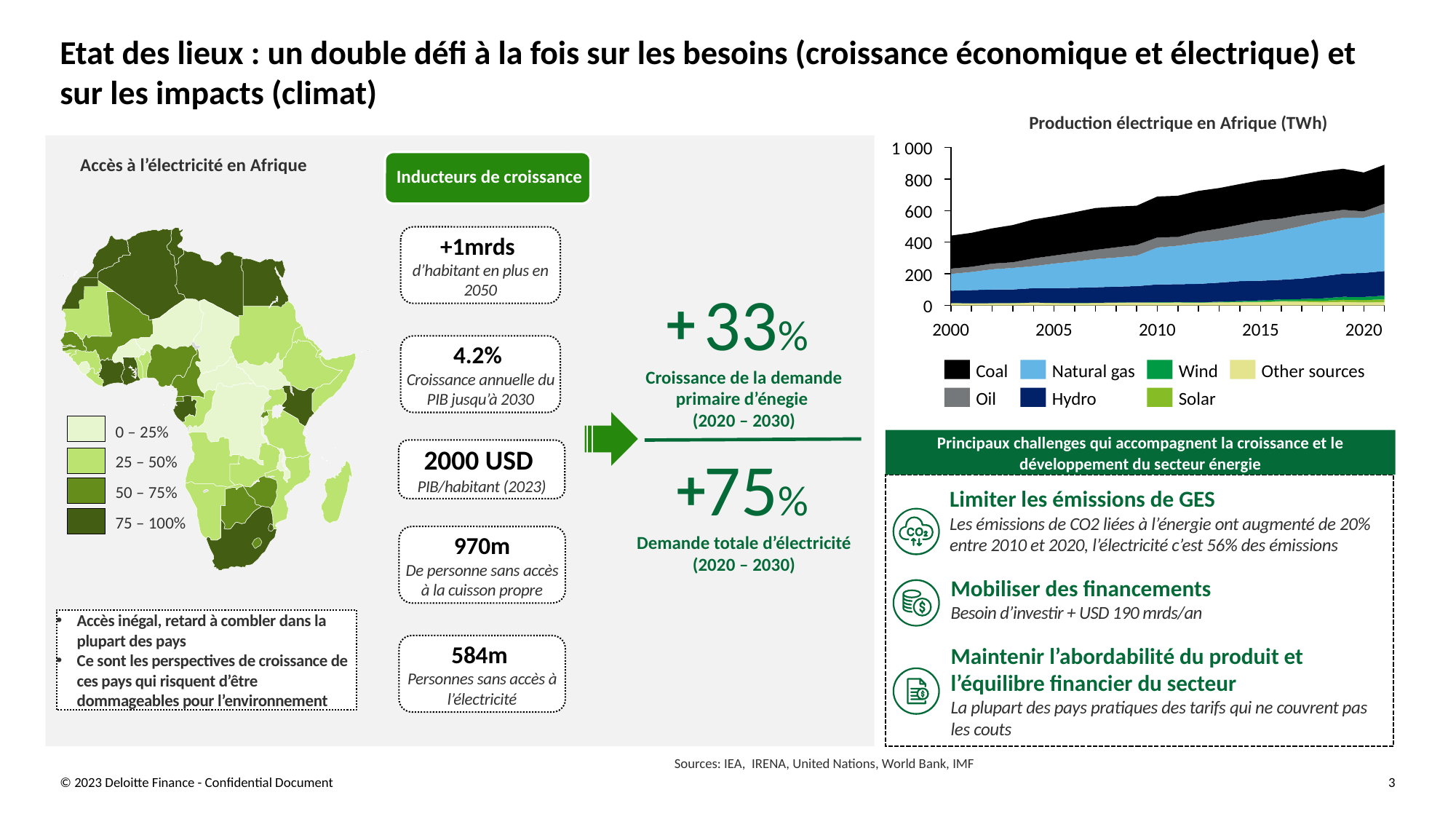

# Etat des lieux : un double défi à la fois sur les besoins (croissance économique et électrique) et sur les impacts (climat)
Production électrique en Afrique (TWh)

1 000

### Chart

| Category |  |  |  |  |  |  |  |
|---|---|---|---|---|---|---|---|
Accès à l’électricité en Afrique
Inducteurs de croissance
800
600
+1mrds
d’habitant en plus en 2050

400
200
 33%
+
0
2000
2005
2010
2015
2020
4.2%
Croissance annuelle du PIB jusqu’à 2030
Coal
Natural gas
Wind
Other sources

Croissance de la demande primaire d’énegie
(2020 – 2030)
Oil
Hydro
Solar

0 – 25%

25 – 50%

50 – 75%

75 – 100%
Principaux challenges qui accompagnent la croissance et le développement du secteur énergie
2000 USD
PIB/habitant (2023)
 75%
+
2009

Limiter les émissions de GES
Les émissions de CO2 liées à l’énergie ont augmenté de 20% entre 2010 et 2020, l’électricité c’est 56% des émissions

970m
De personne sans accès à la cuisson propre
Demande totale d’électricité (2020 – 2030)
Mobiliser des financements
Besoin d’investir + USD 190 mrds/an

Accès inégal, retard à combler dans la plupart des pays
Ce sont les perspectives de croissance de ces pays qui risquent d’être dommageables pour l’environnement
584m
Personnes sans accès à l’électricité
Maintenir l’abordabilité du produit et l’équilibre financier du secteur
La plupart des pays pratiques des tarifs qui ne couvrent pas les couts

Sources: IEA,  IRENA, United Nations, World Bank, IMF
© 2023 Deloitte Finance - Confidential Document
3